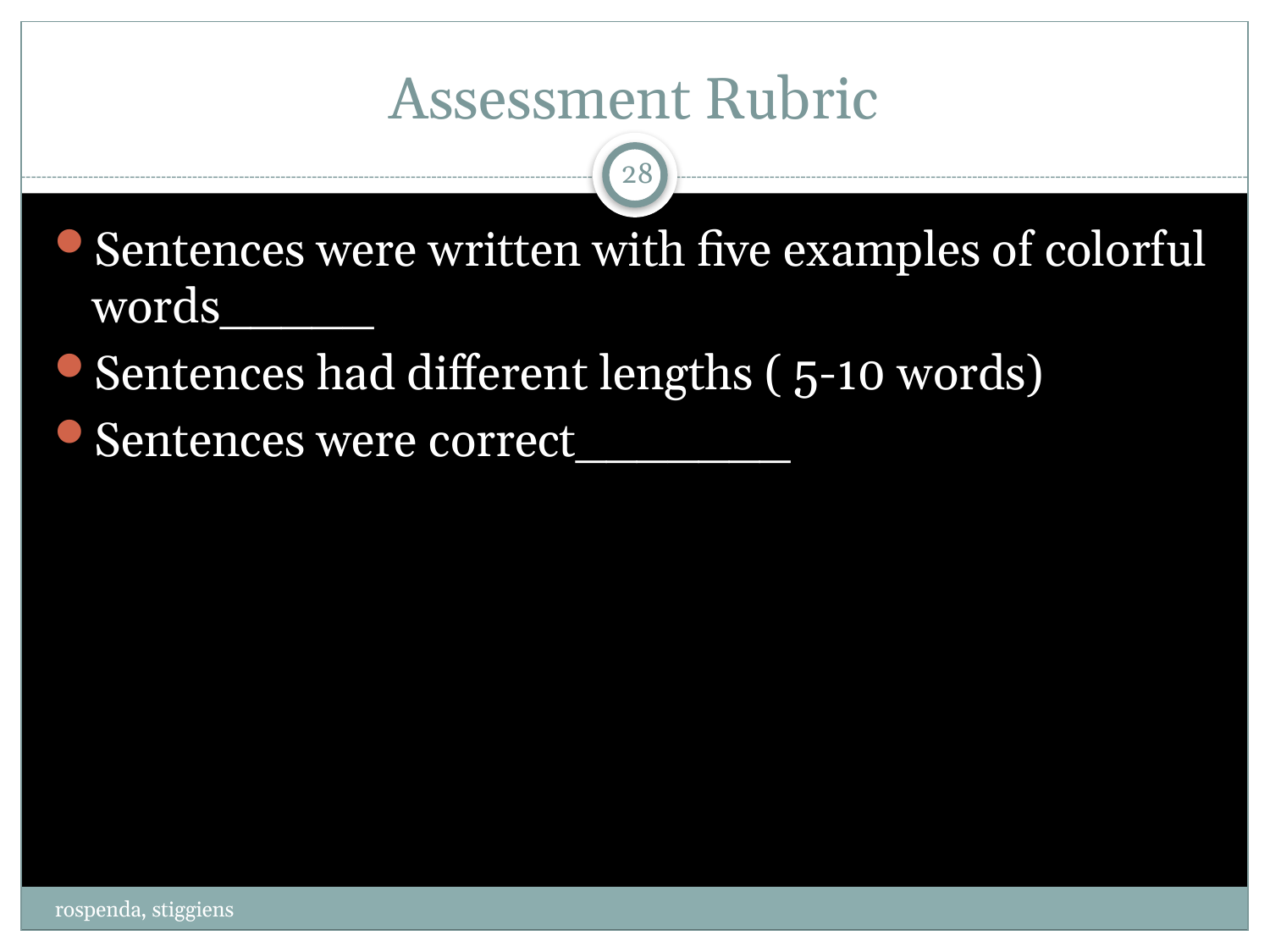

# Assessment Rubric
28
Sentences were written with five examples of colorful words_____
Sentences had different lengths ( 5-10 words)
Sentences were correct_______
rospenda, stiggiens